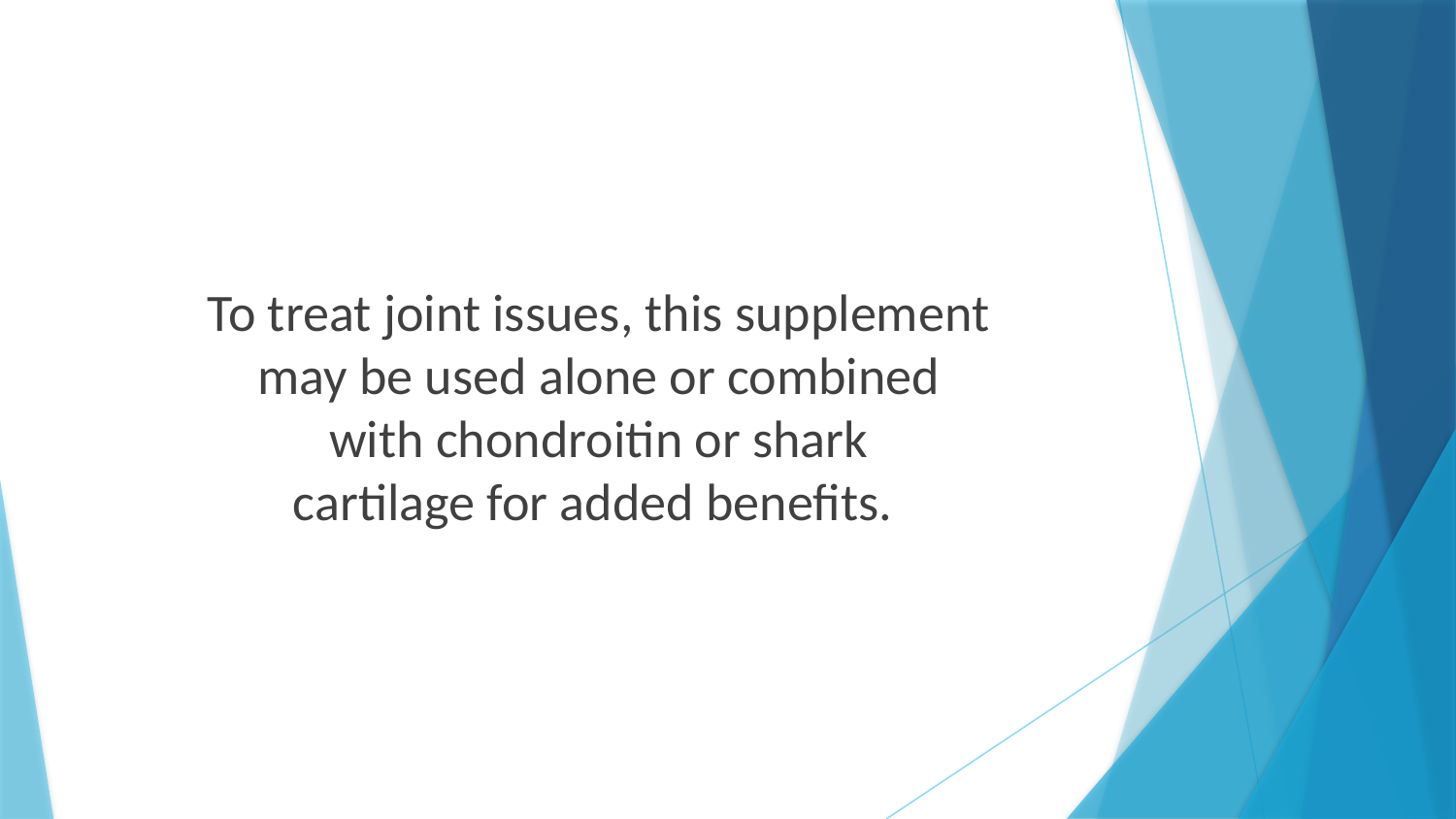

To treat joint issues, this supplement
may be used alone or combined
with chondroitin or shark
cartilage for added benefits.